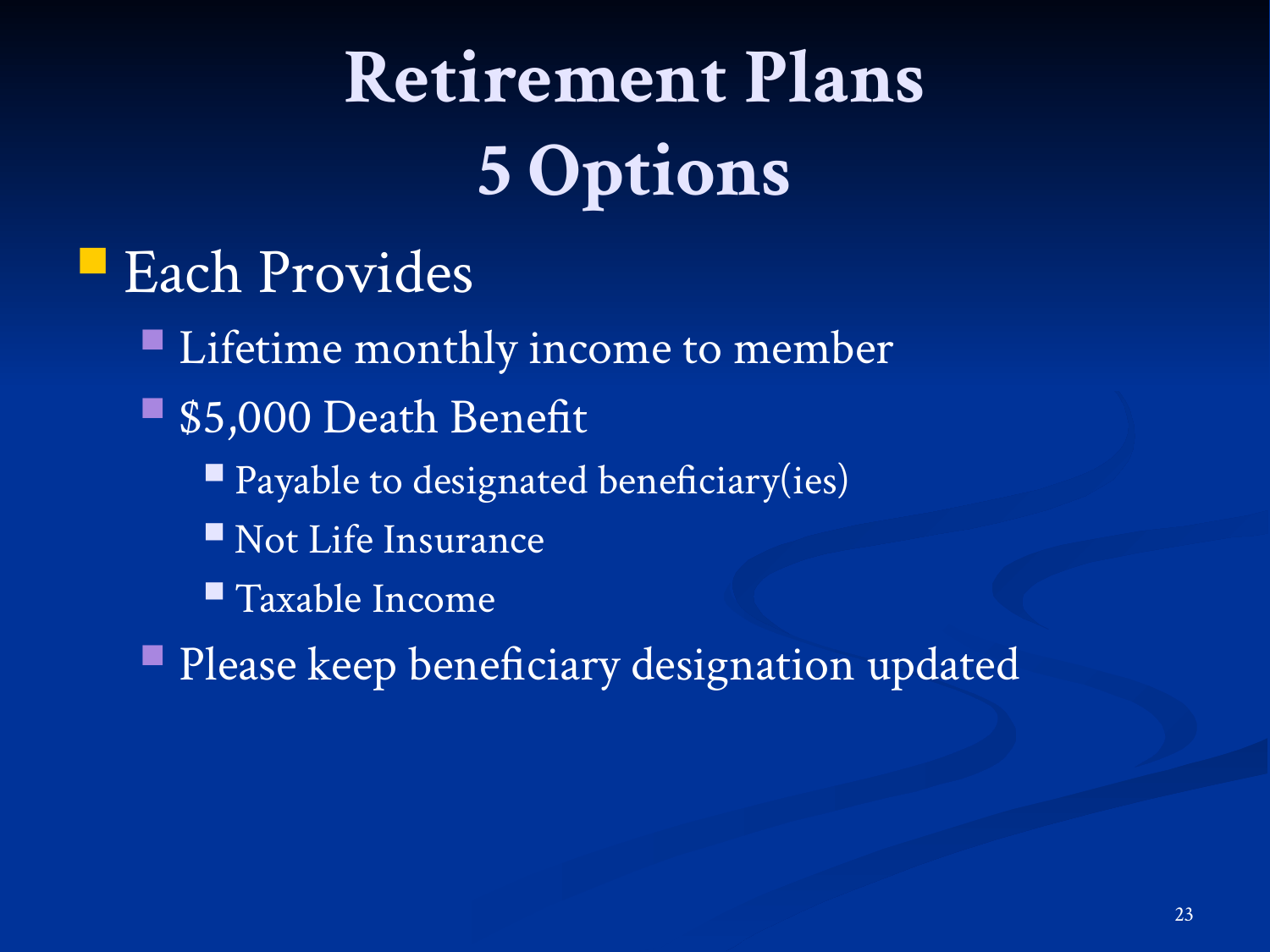

# Retirement Plans 5 Options
Each Provides
Lifetime monthly income to member
$5,000 Death Benefit
Payable to designated beneficiary(ies)
Not Life Insurance
Taxable Income
Please keep beneficiary designation updated
23